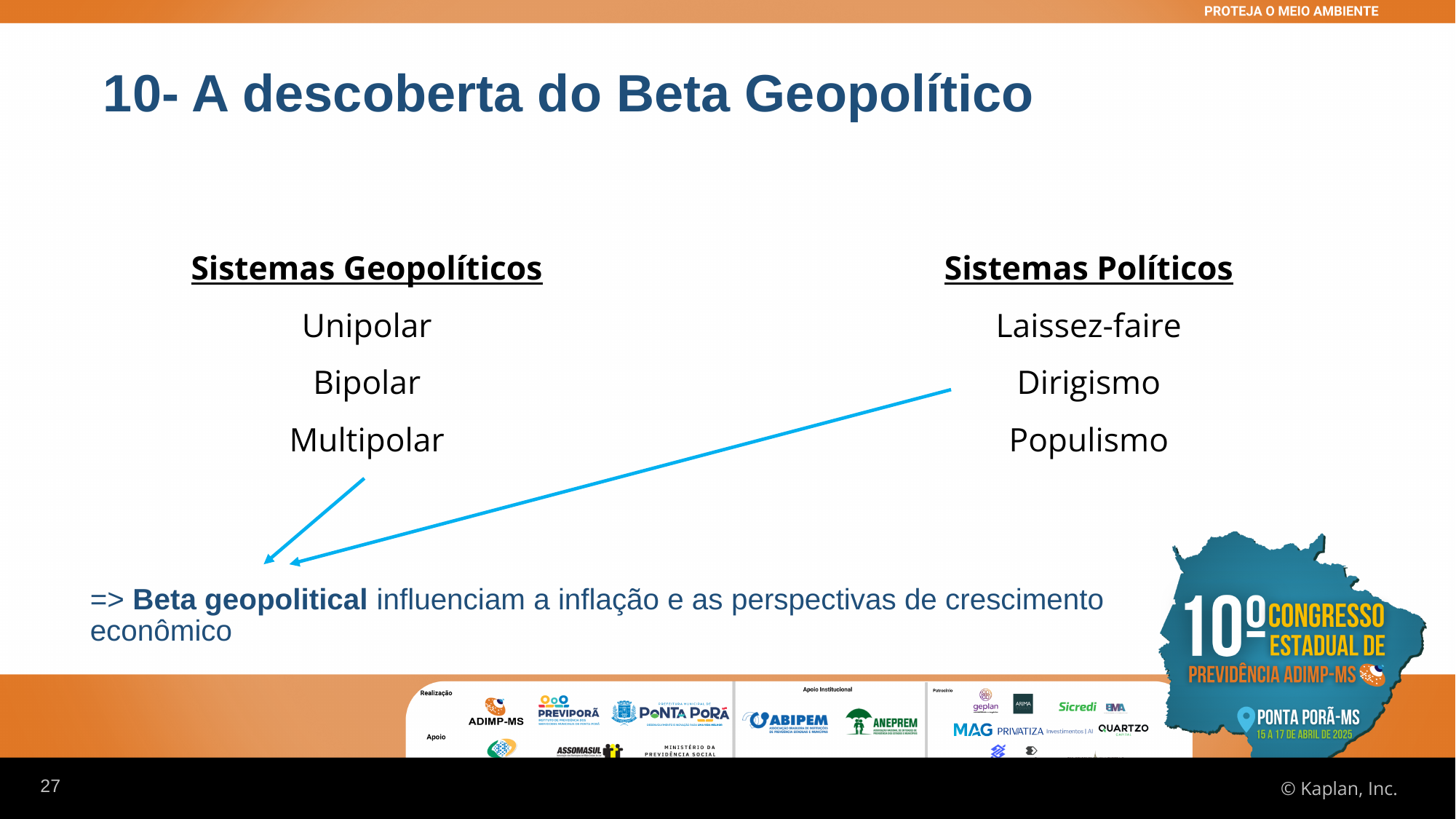

10- A descoberta do Beta Geopolítico
Sistemas Geopolíticos
Unipolar
Bipolar
Multipolar
Sistemas Políticos
Laissez-faire
Dirigismo
Populismo
=> Beta geopolitical influenciam a inflação e as perspectivas de crescimento econômico
27